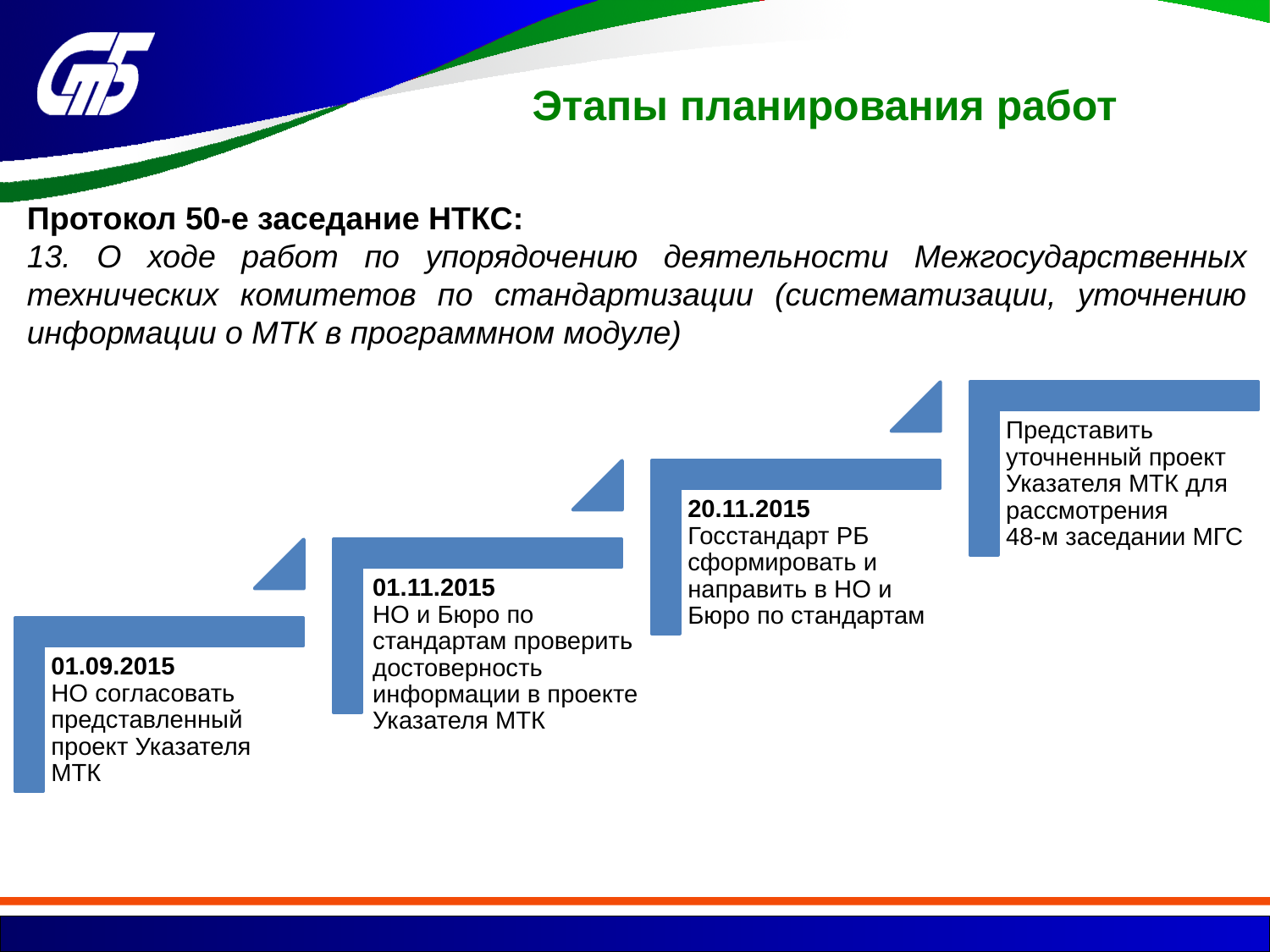

Этапы планирования работ
Протокол 50-е заседание НТКС:
13. О ходе работ по упорядочению деятельности Межгосударственных технических комитетов по стандартизации (систематизации, уточнению информации о МТК в программном модуле)
01.09.2015
НО согласовать представленный проект Указателя МТК
01.11.2015
НО и Бюро по стандартам проверить достоверность информации в проекте Указателя МТК
20.11.2015
Госстандарт РБ сформировать и направить в НО и Бюро по стандартам
Представить уточненный проект Указателя МТК для рассмотрения
48-м заседании МГС